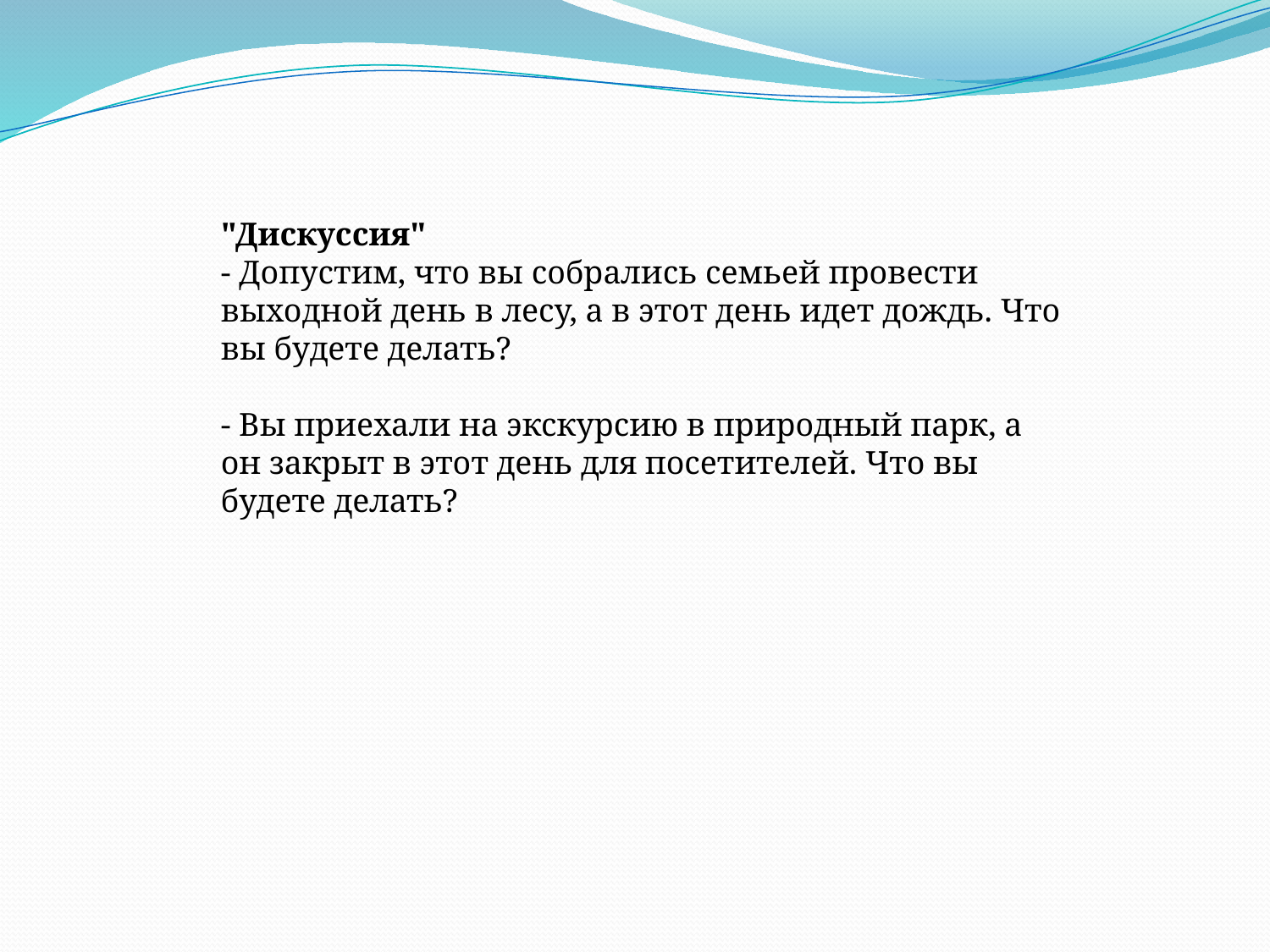

"Дискуссия"
- Допустим, что вы собрались семьей провести выходной день в лесу, а в этот день идет дождь. Что вы будете делать?
- Вы приехали на экскурсию в природный парк, а он закрыт в этот день для посетителей. Что вы будете делать?